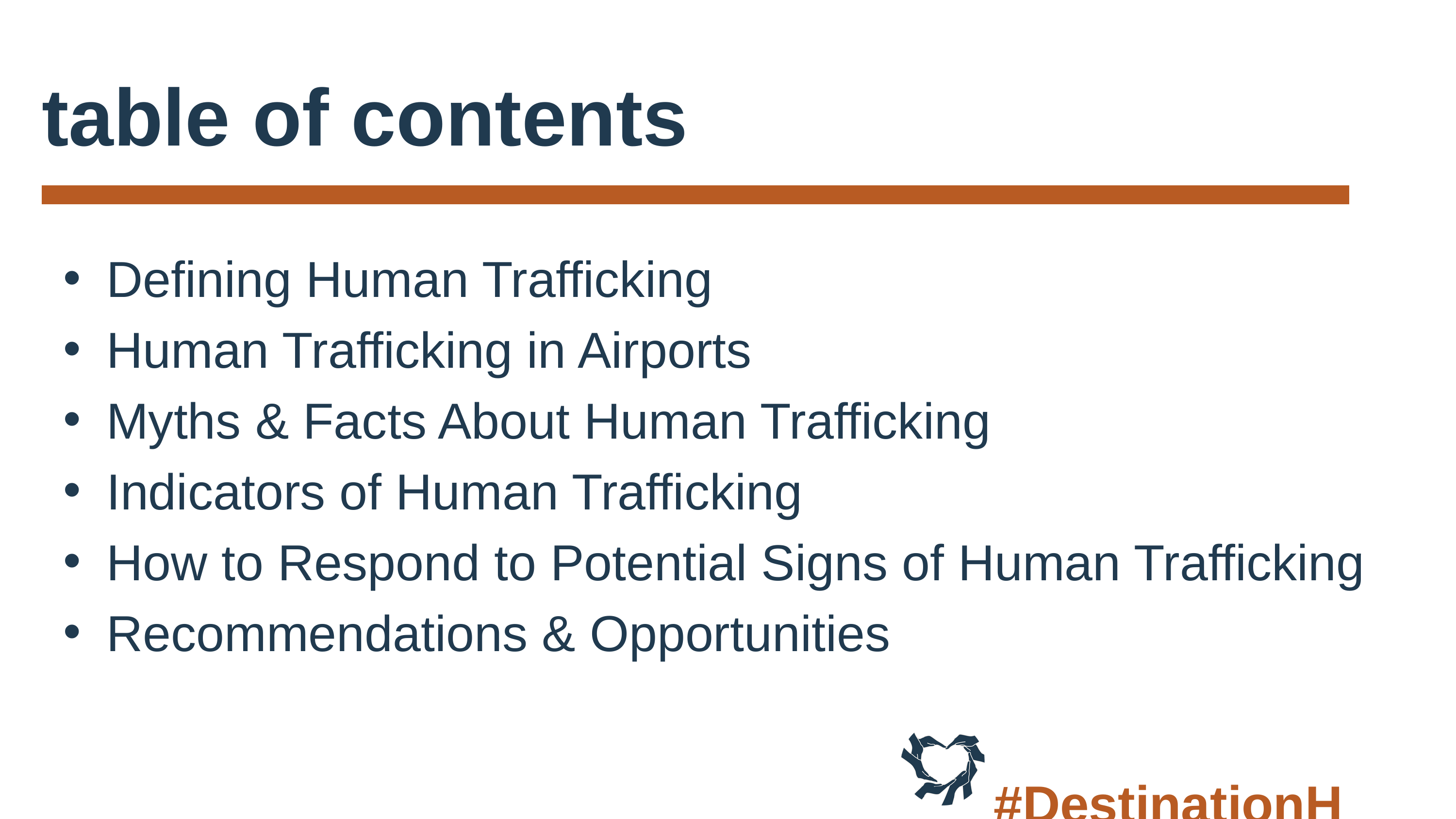

table of contents

Defining Human Trafficking
Human Trafficking in Airports
Myths & Facts About Human Trafficking
Indicators of Human Trafficking
How to Respond to Potential Signs of Human Trafficking
Recommendations & Opportunities

#DestinationHope